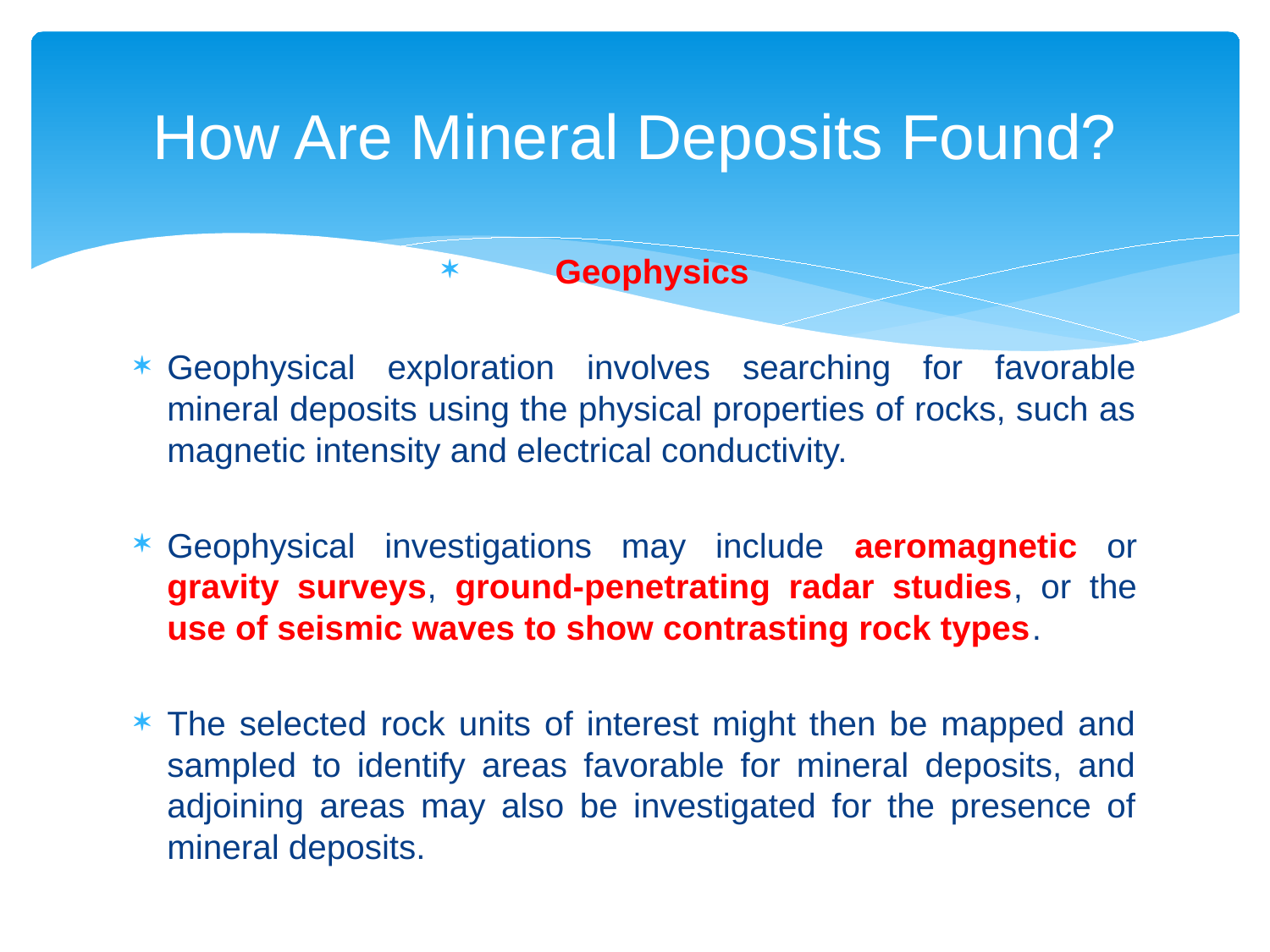

# How Are Mineral Deposits Found?
Geophysics

Geophysical exploration involves searching for favorable mineral deposits using the physical properties of rocks, such as magnetic intensity and electrical conductivity.

Geophysical investigations may include aeromagnetic or gravity surveys, ground-penetrating radar studies, or the use of seismic waves to show contrasting rock types.

The selected rock units of interest might then be mapped and sampled to identify areas favorable for mineral deposits, and adjoining areas may also be investigated for the presence of mineral deposits.